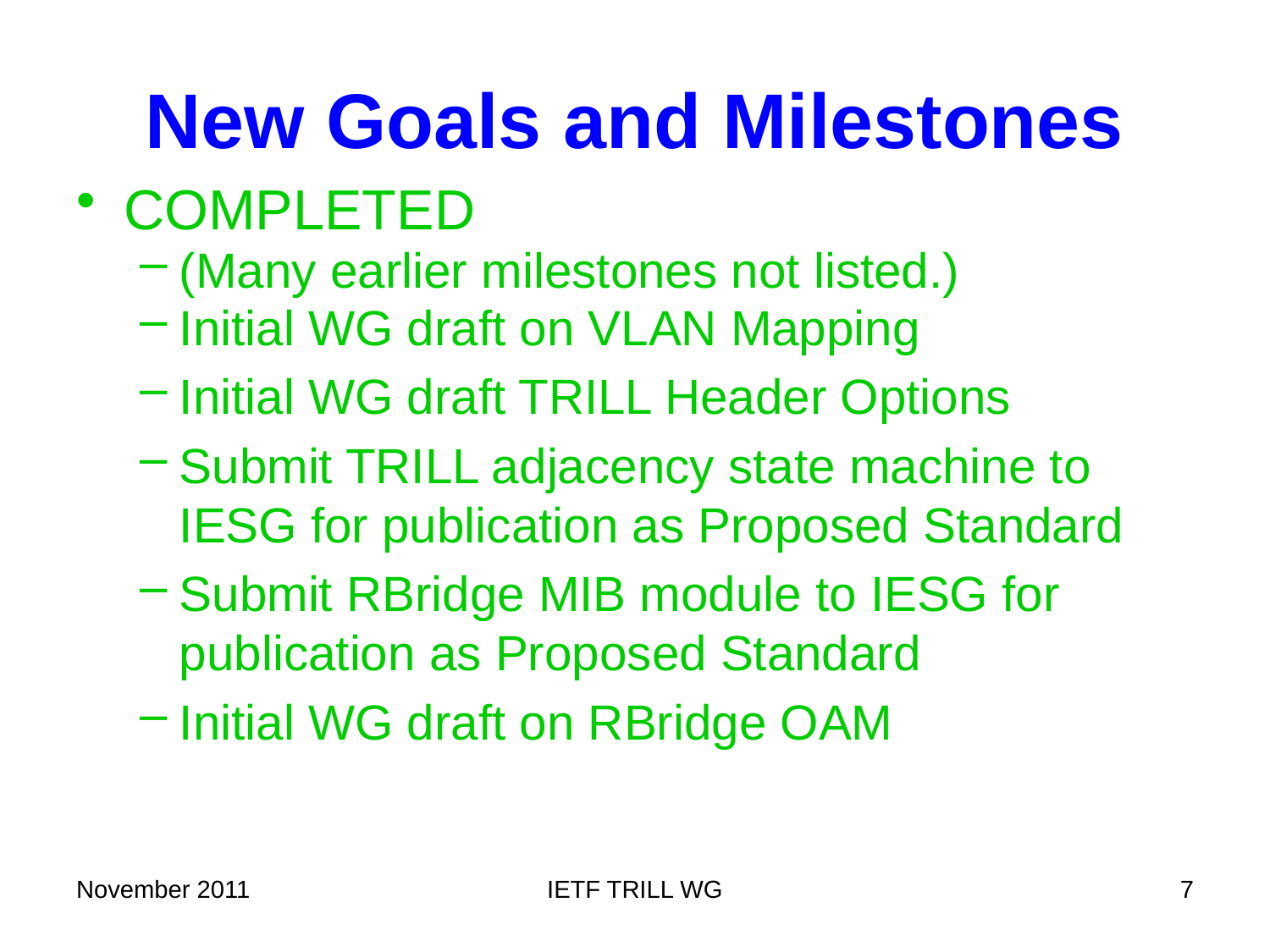

# New Goals and Milestones
COMPLETED
(Many earlier milestones not listed.)
Initial WG draft on VLAN Mapping
Initial WG draft TRILL Header Options
Submit TRILL adjacency state machine to IESG for publication as Proposed Standard
Submit RBridge MIB module to IESG for publication as Proposed Standard
Initial WG draft on RBridge OAM

November 2011
IETF TRILL WG
7